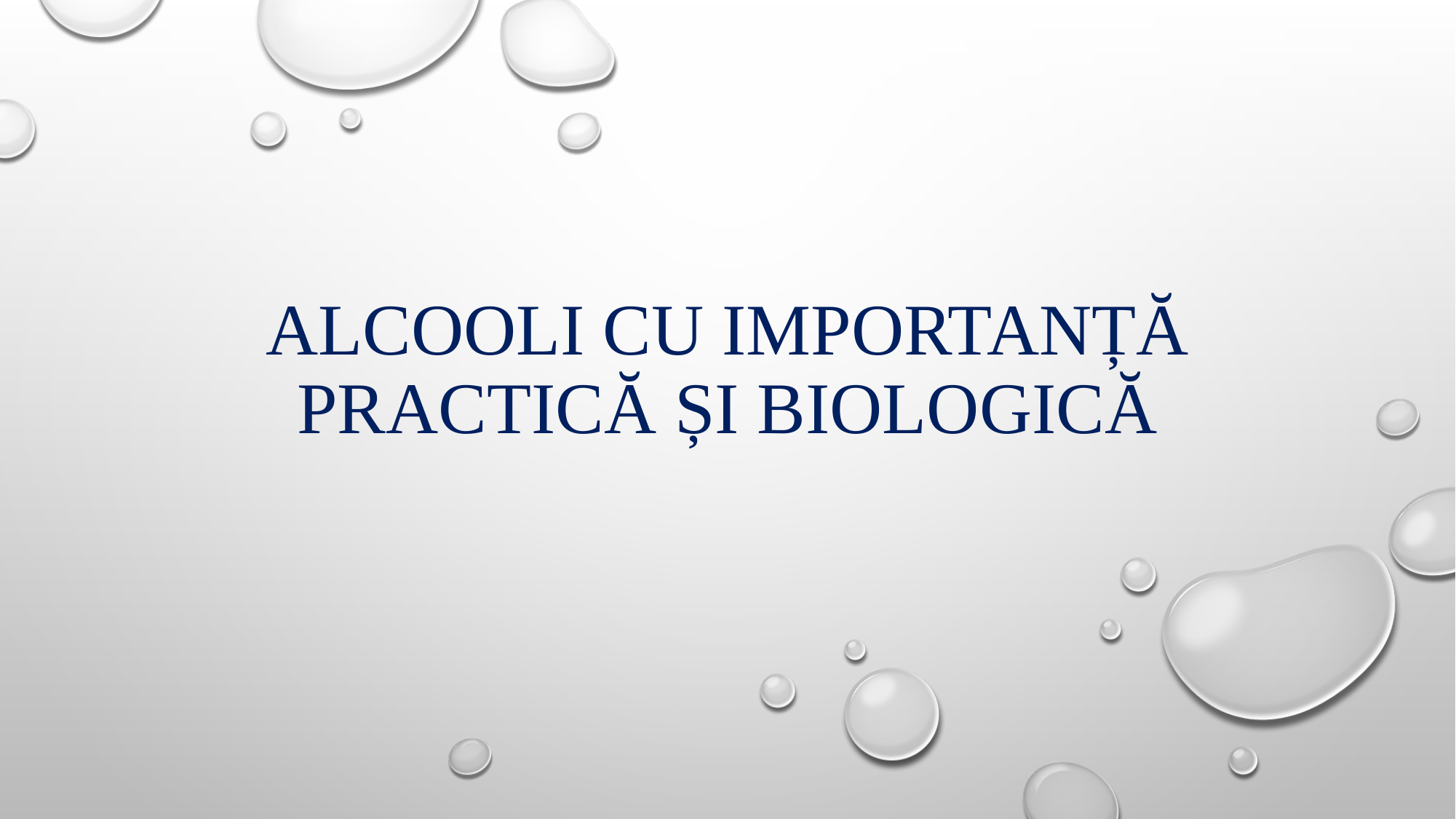

# Alcooli cu importanță practică și biologică